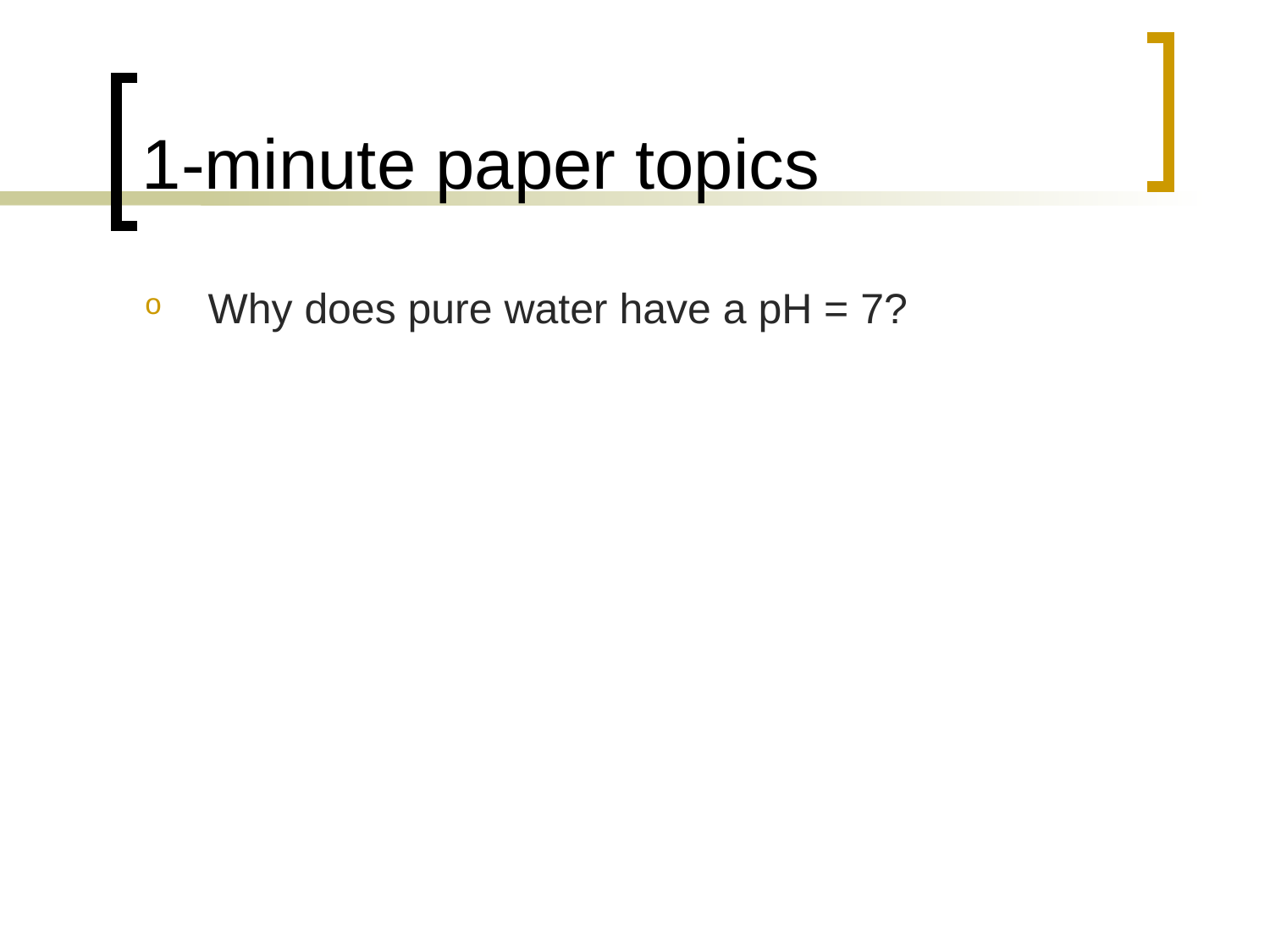

# 1-minute paper topics
Why does pure water have a pH = 7?